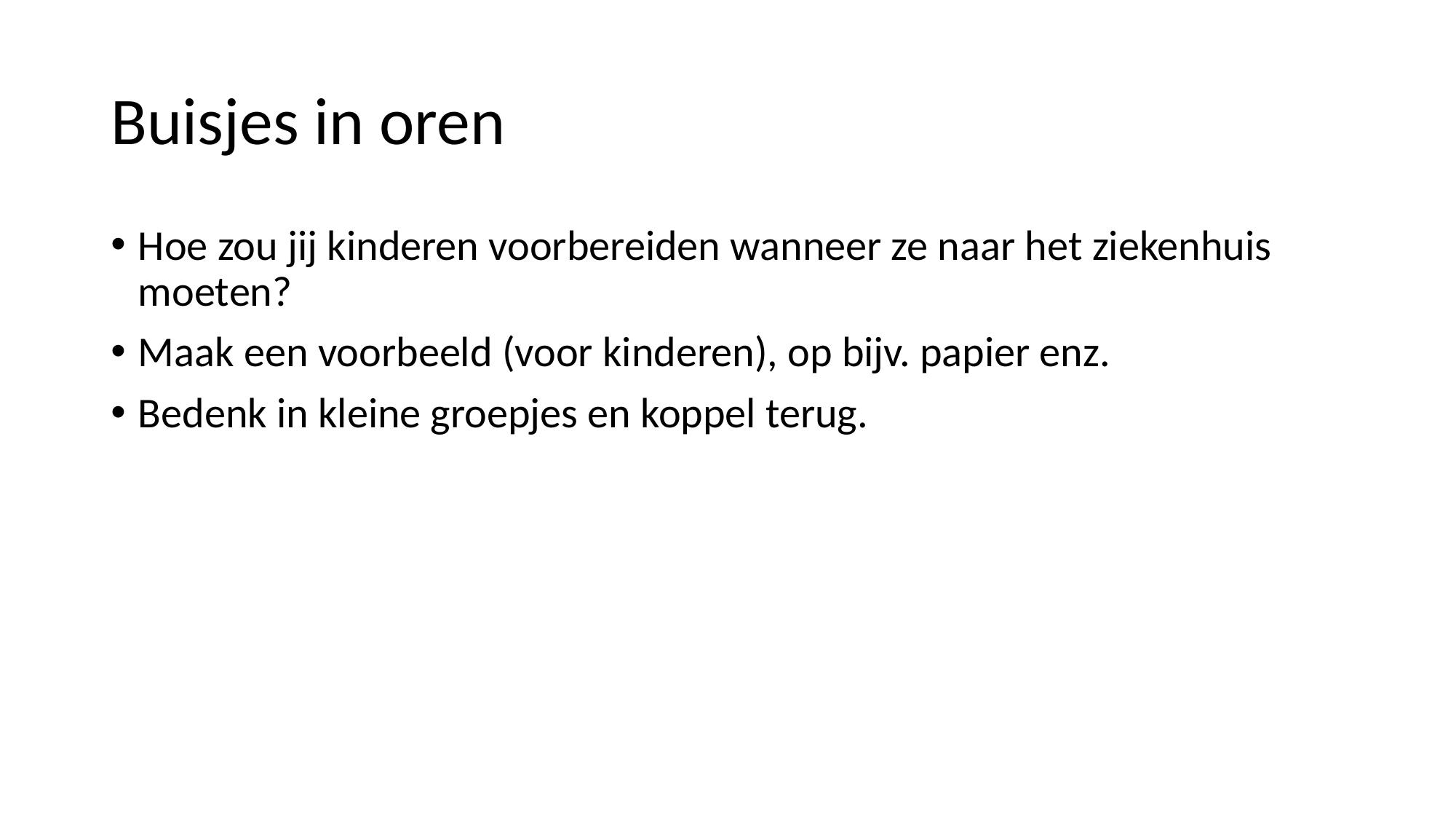

# Buisjes in oren
Hoe zou jij kinderen voorbereiden wanneer ze naar het ziekenhuis moeten?
Maak een voorbeeld (voor kinderen), op bijv. papier enz.
Bedenk in kleine groepjes en koppel terug.